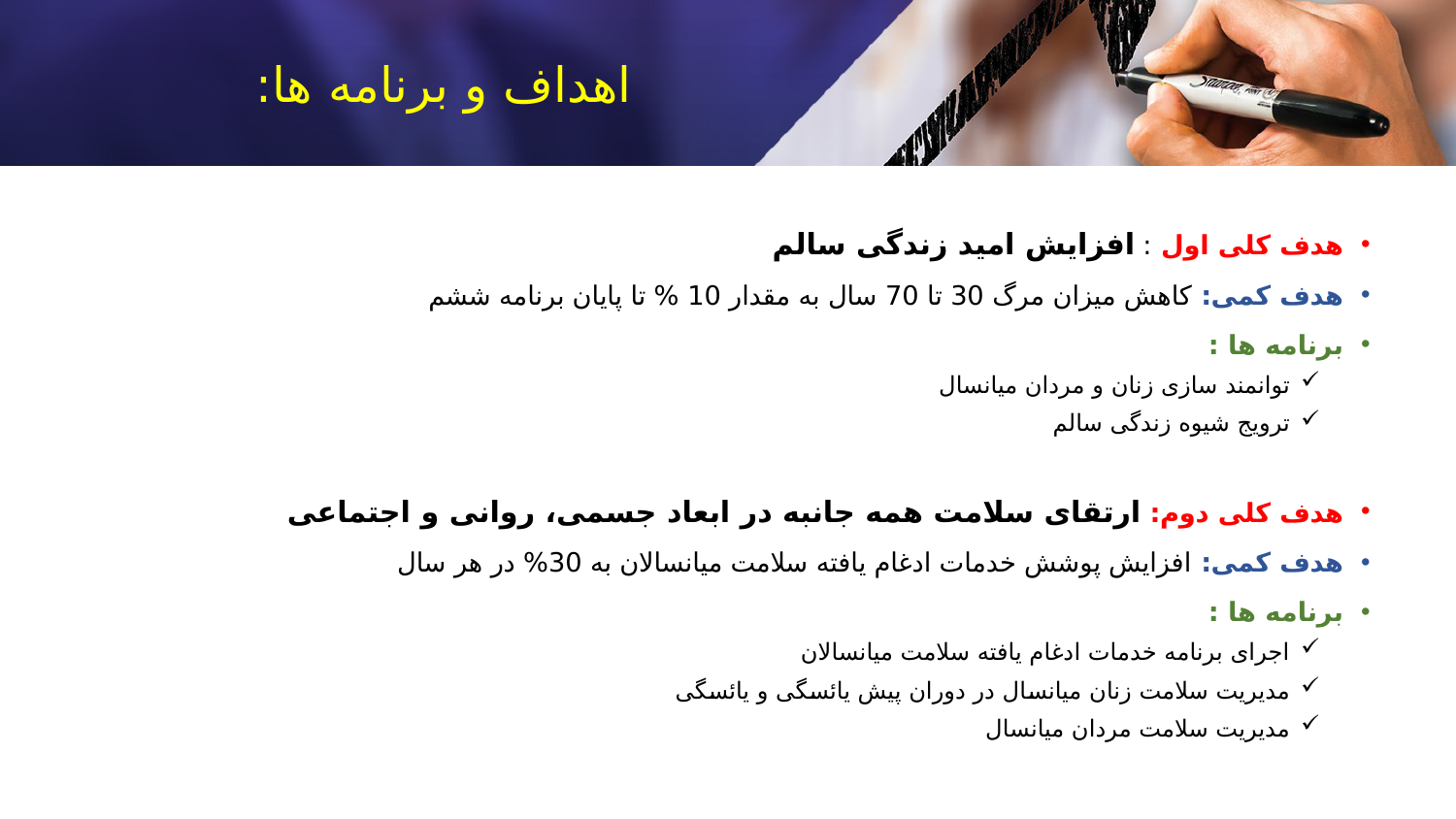

# اهداف و برنامه ها:
هدف کلی اول : افزایش امید زندگی سالم
هدف کمی: کاهش میزان مرگ 30 تا 70 سال به مقدار 10 % تا پایان برنامه ششم
برنامه ها :
توانمند سازی زنان و مردان میانسال
ترویج شیوه زندگی سالم

هدف کلی دوم: ارتقای سلامت همه جانبه در ابعاد جسمی، روانی و اجتماعی
هدف کمی: افزایش پوشش خدمات ادغام یافته سلامت میانسالان به 30% در هر سال
برنامه ها :
اجرای برنامه خدمات ادغام یافته سلامت میانسالان
مدیریت سلامت زنان میانسال در دوران پیش یائسگی و یائسگی
مدیریت سلامت مردان میانسال